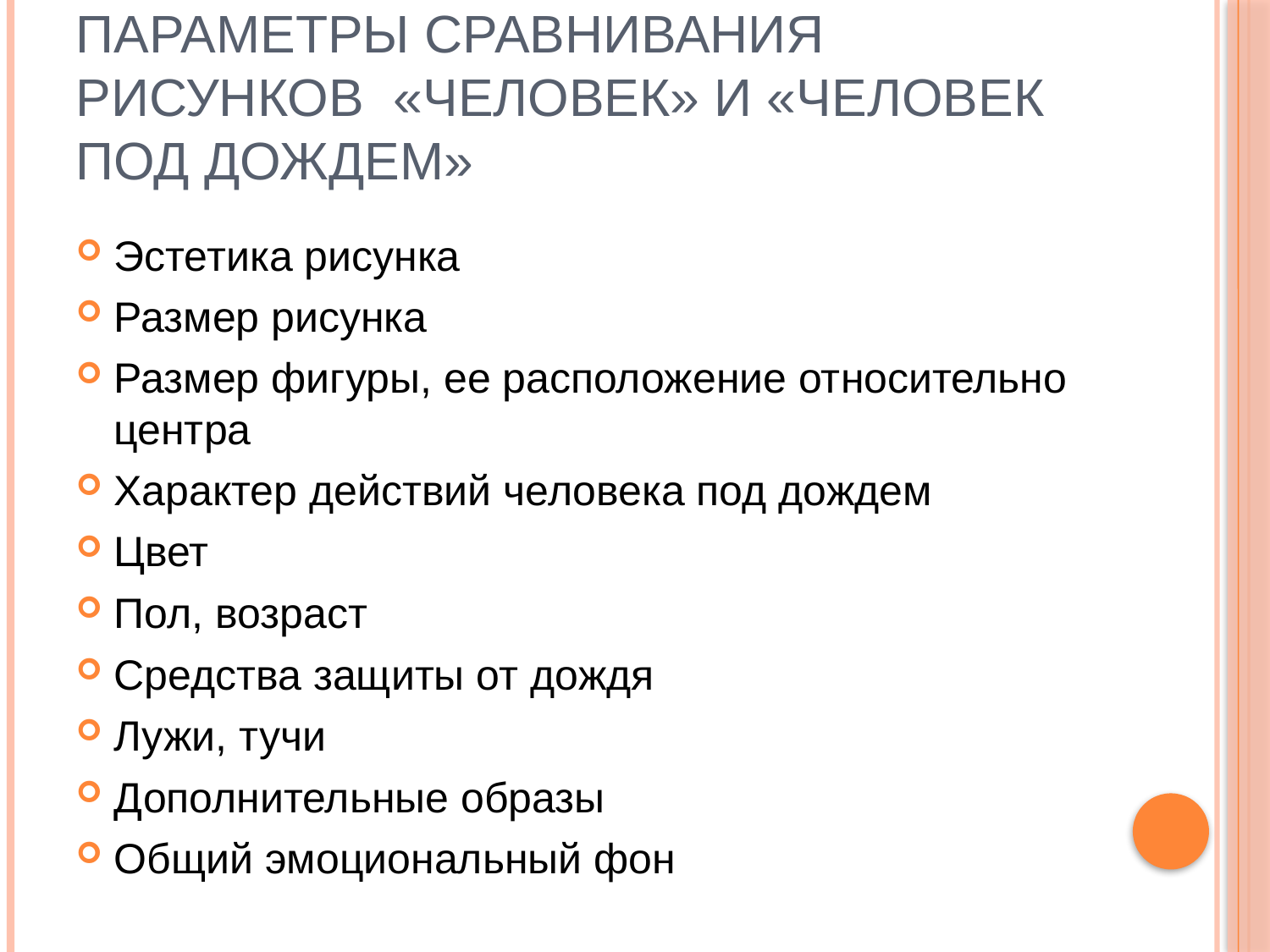

# Параметры сравнивания рисунков  «человек» и «человек под дождем»
Эстетика рисунка
Размер рисунка
Размер фигуры, ее расположение относительно центра
Характер действий человека под дождем
Цвет
Пол, возраст
Средства защиты от дождя
Лужи, тучи
Дополнительные образы
Общий эмоциональный фон